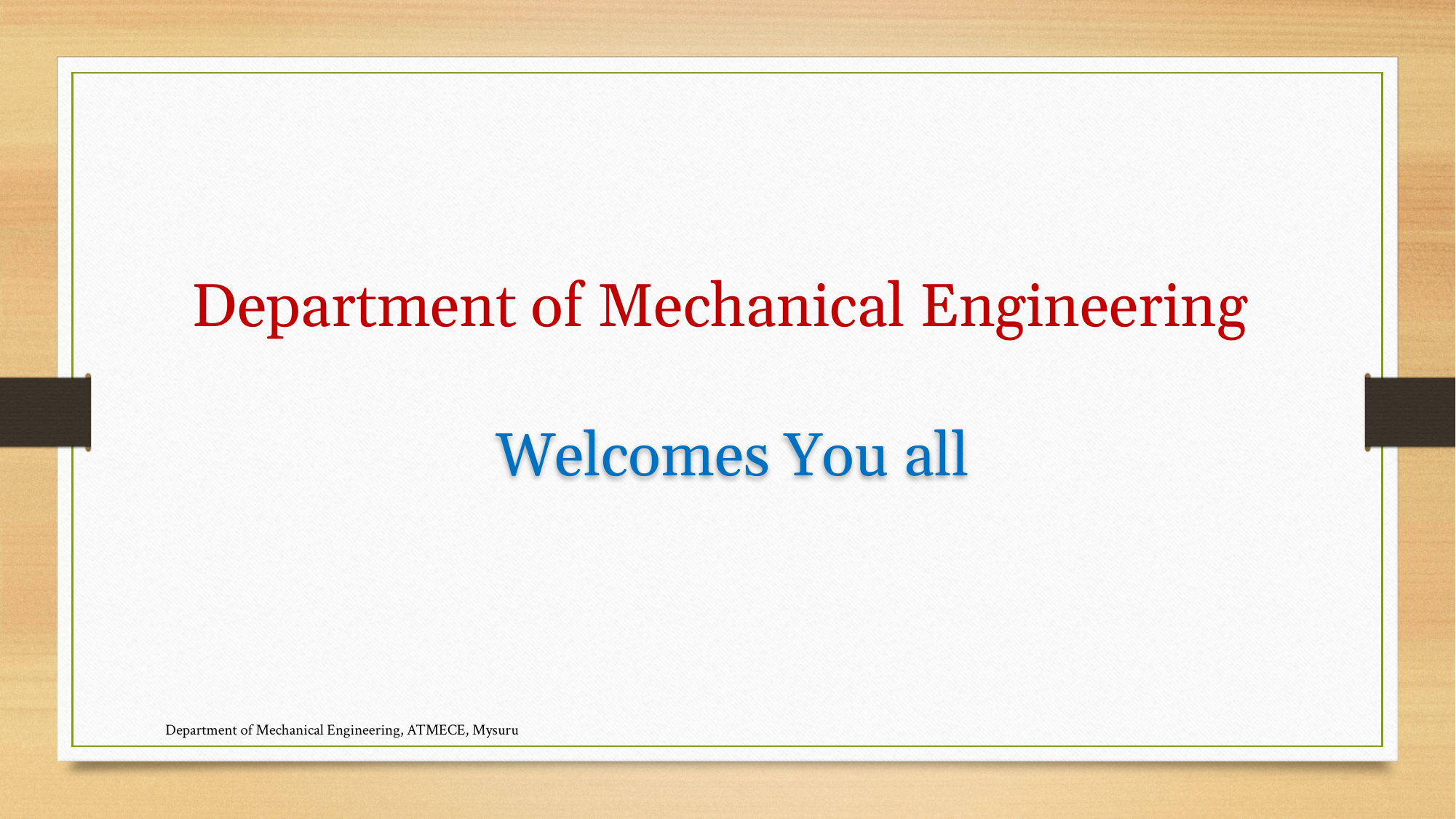

Department of Mechanical Engineering
Welcomes You all
Department of Mechanical Engineering, ATMECE, Mysuru